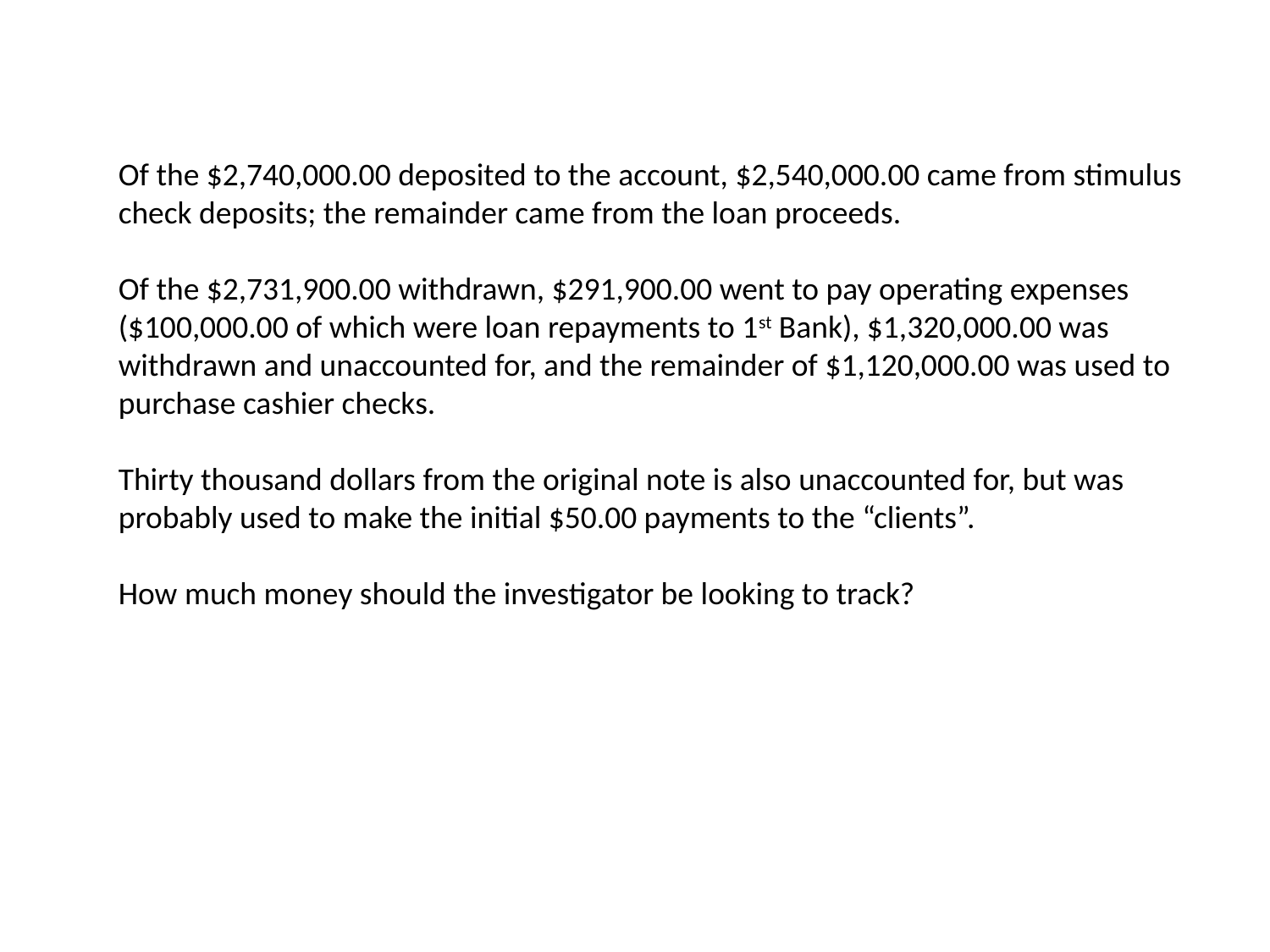

Of the $2,740,000.00 deposited to the account, $2,540,000.00 came from stimulus check deposits; the remainder came from the loan proceeds.

Of the $2,731,900.00 withdrawn, $291,900.00 went to pay operating expenses ($100,000.00 of which were loan repayments to 1st Bank), $1,320,000.00 was withdrawn and unaccounted for, and the remainder of $1,120,000.00 was used to purchase cashier checks.

Thirty thousand dollars from the original note is also unaccounted for, but was probably used to make the initial $50.00 payments to the “clients”.

How much money should the investigator be looking to track?